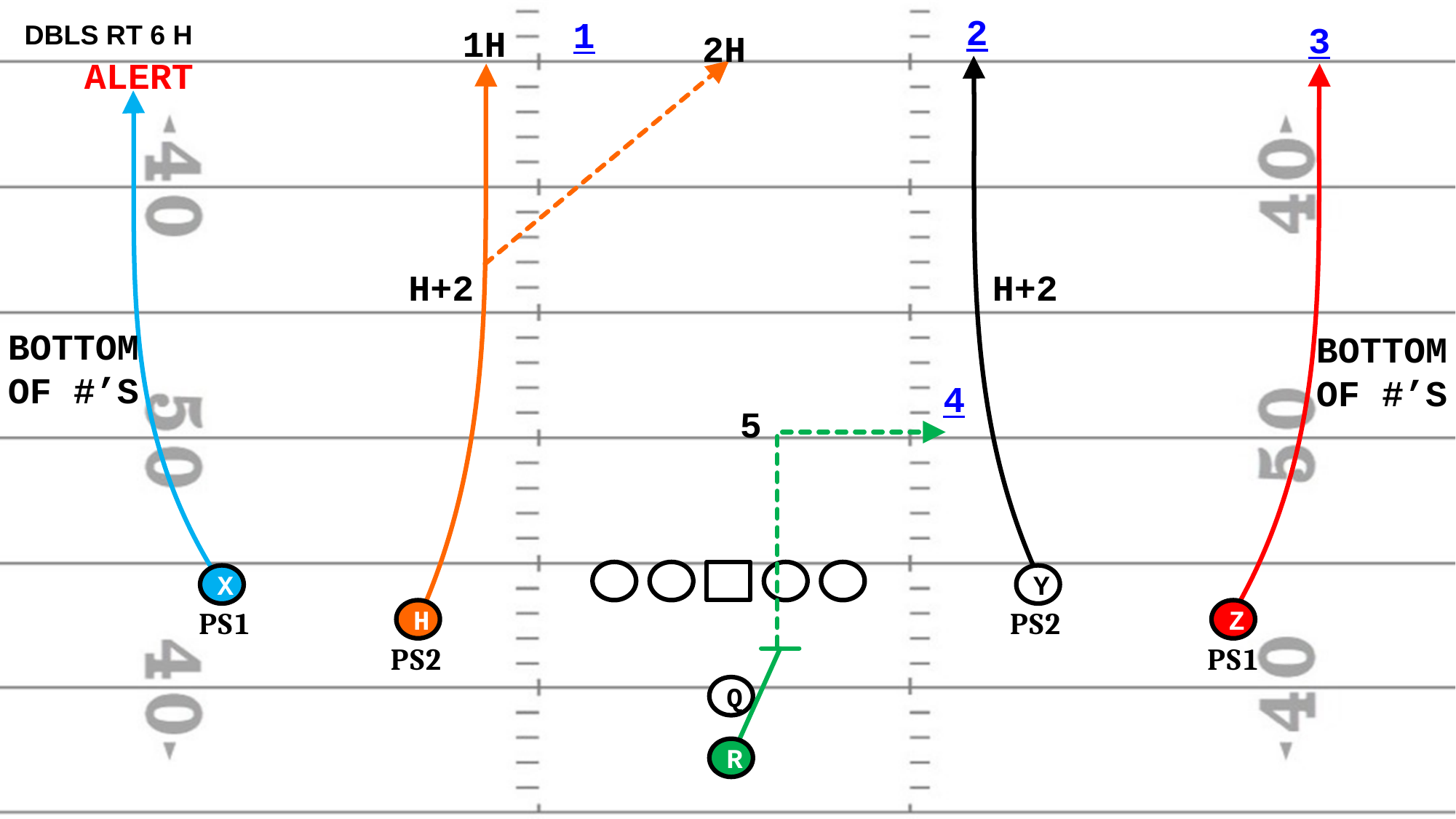

2
DBLS RT 6 H
1
3
1H
2H
ALERT

H+2
H+2
BOTTOM
OF #’S
BOTTOM
OF #’S
4
5

X
Y
PS1
H
PS2
Z
PS2
PS1
Q
R